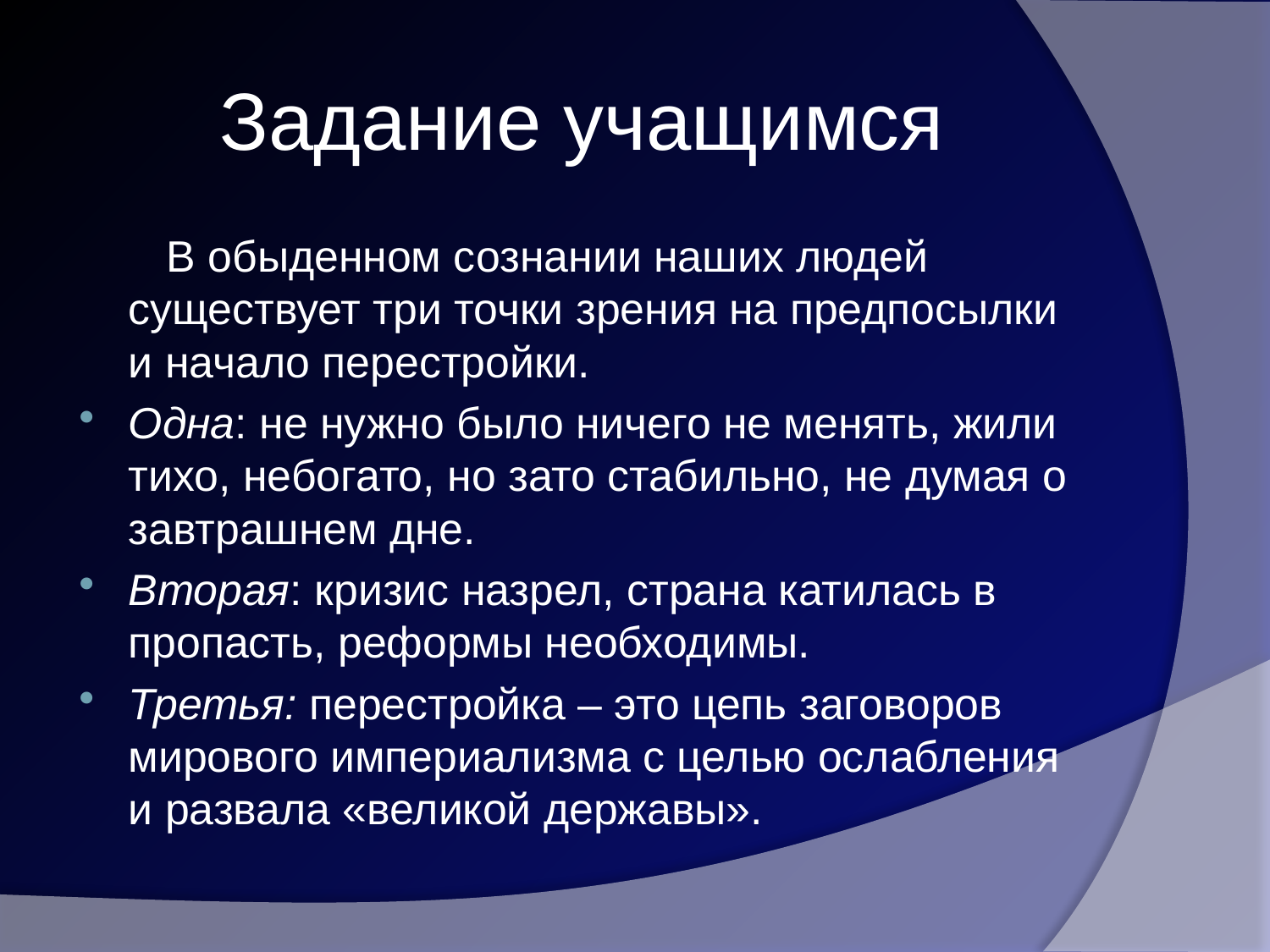

# Задание учащимся
       В обыденном сознании наших людей существует три точки зрения на предпосылки и начало перестройки.
Одна: не нужно было ничего не менять, жили тихо, небогато, но зато стабильно, не думая о завтрашнем дне.
Вторая: кризис назрел, страна катилась в пропасть, реформы необходимы.
Третья: перестройка – это цепь заговоров мирового империализма с целью ослабления и развала «великой державы».